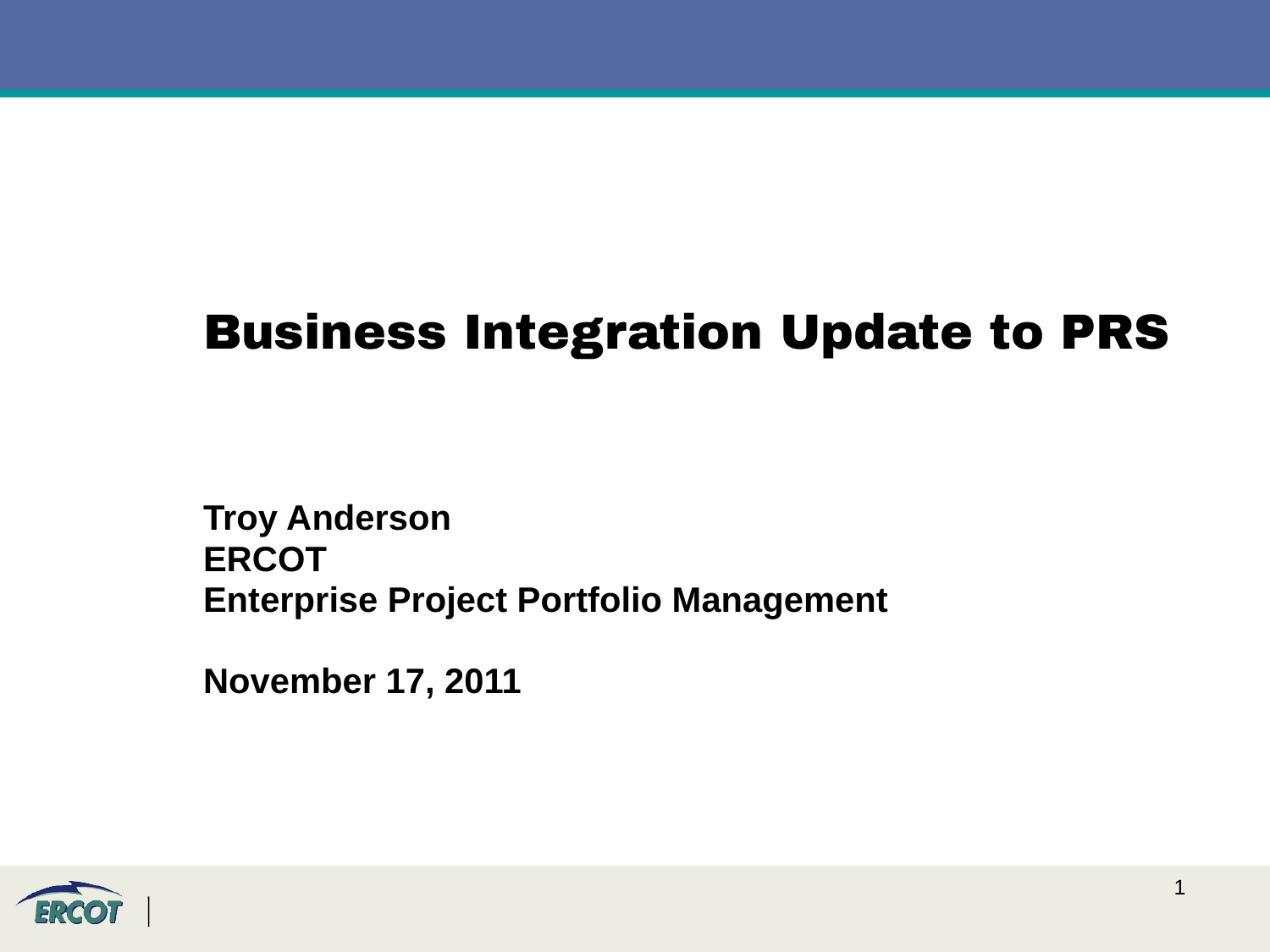

Business Integration Update to PRS
Troy Anderson
ERCOT
Enterprise Project Portfolio Management

November 17, 2011